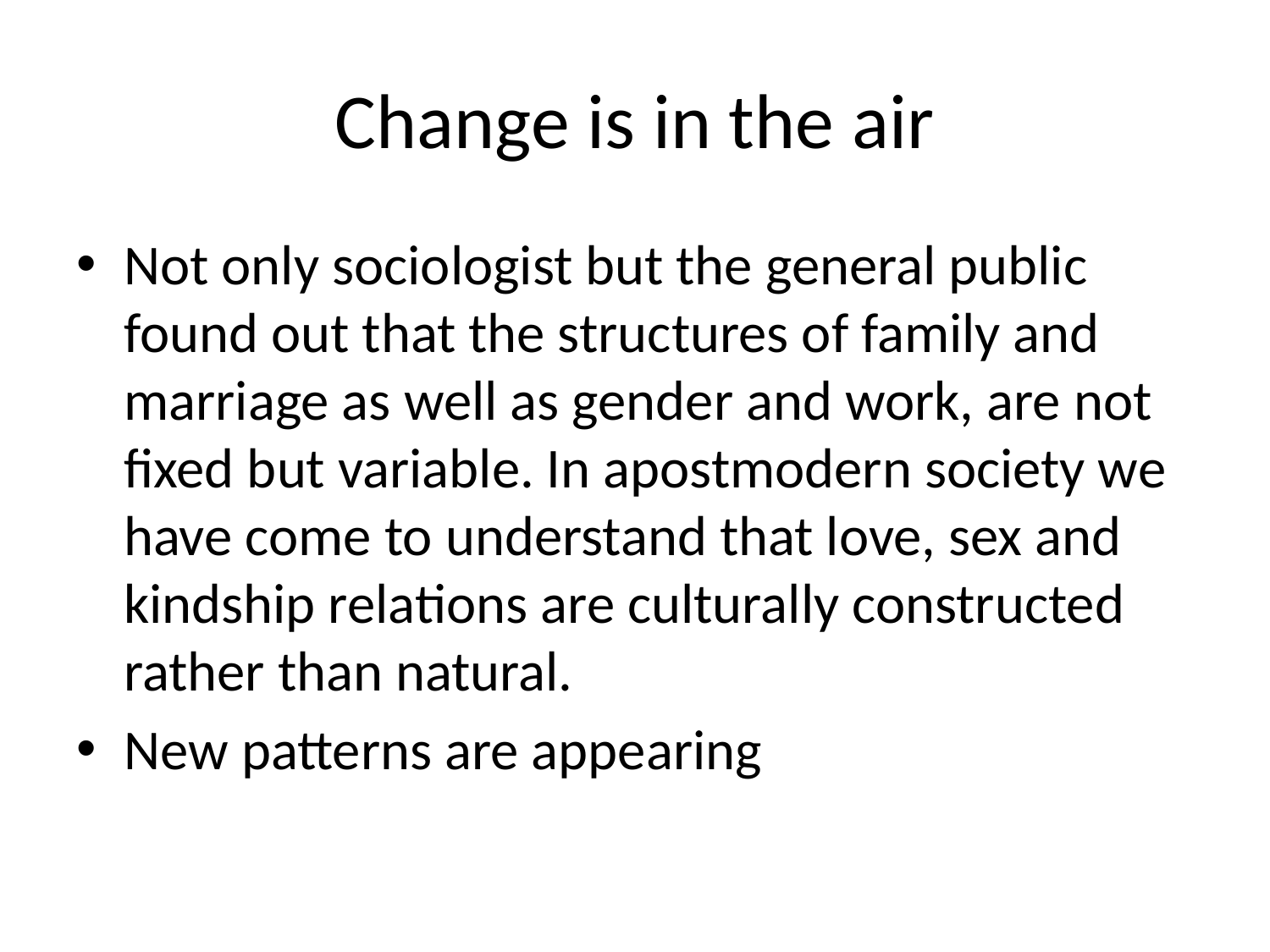

# Change is in the air
Not only sociologist but the general public found out that the structures of family and marriage as well as gender and work, are not fixed but variable. In apostmodern society we have come to understand that love, sex and kindship relations are culturally constructed rather than natural.
New patterns are appearing